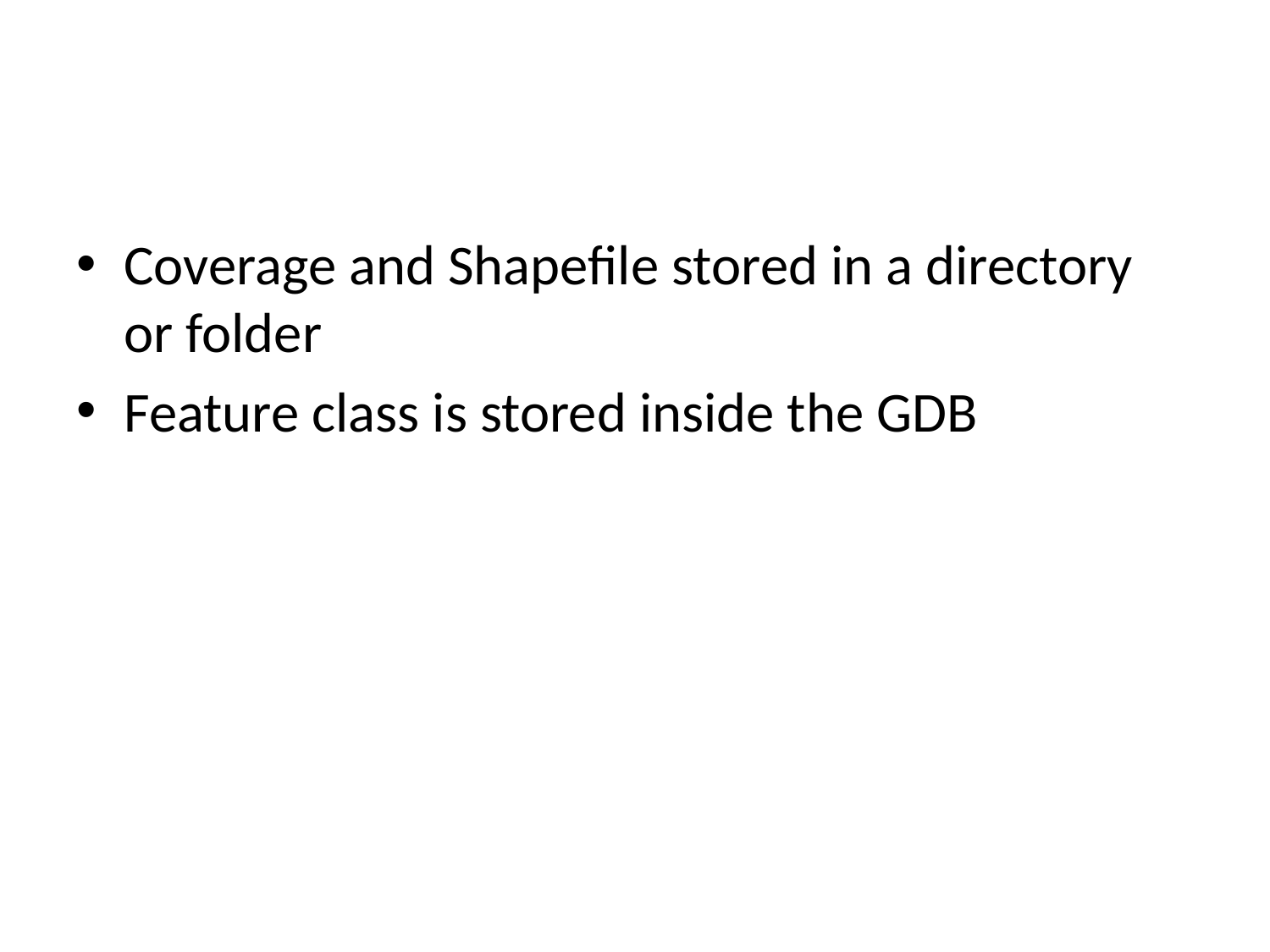

#
Coverage and Shapefile stored in a directory or folder
Feature class is stored inside the GDB